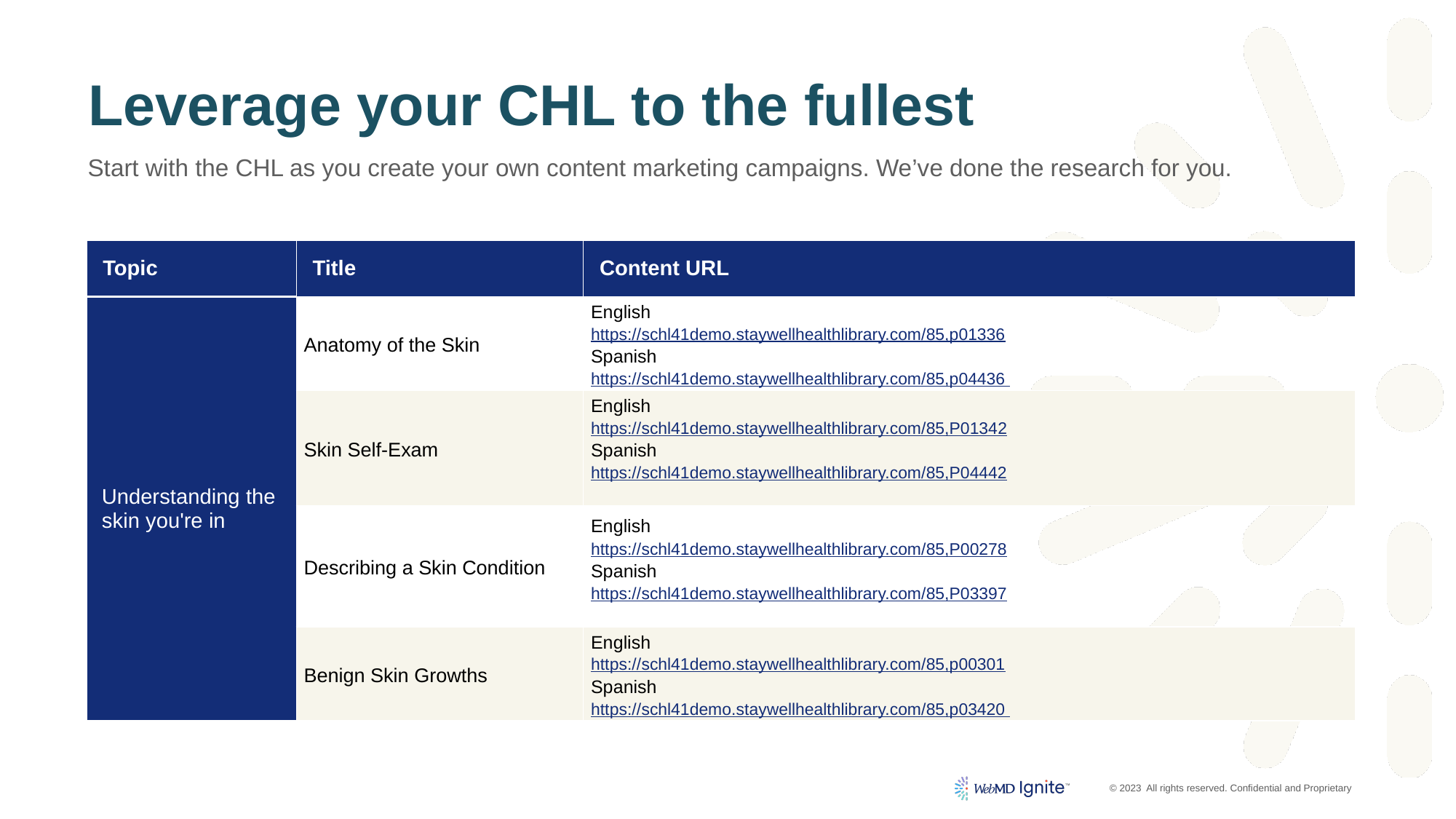

# Leverage your CHL to the fullest
Start with the CHL as you create your own content marketing campaigns. We’ve done the research for you.
| Topic | Title | Content URL |
| --- | --- | --- |
| Understanding the skin you're in | Anatomy of the Skin | English https://schl41demo.staywellhealthlibrary.com/85,p01336 Spanish https://schl41demo.staywellhealthlibrary.com/85,p04436 |
|  | Skin Self-Exam | English https://schl41demo.staywellhealthlibrary.com/85,P01342 Spanish https://schl41demo.staywellhealthlibrary.com/85,P04442 |
|  | Describing a Skin Condition | English https://schl41demo.staywellhealthlibrary.com/85,P00278 Spanish https://schl41demo.staywellhealthlibrary.com/85,P03397 |
|  | Benign Skin Growths | English https://schl41demo.staywellhealthlibrary.com/85,p00301 Spanish https://schl41demo.staywellhealthlibrary.com/85,p03420 |